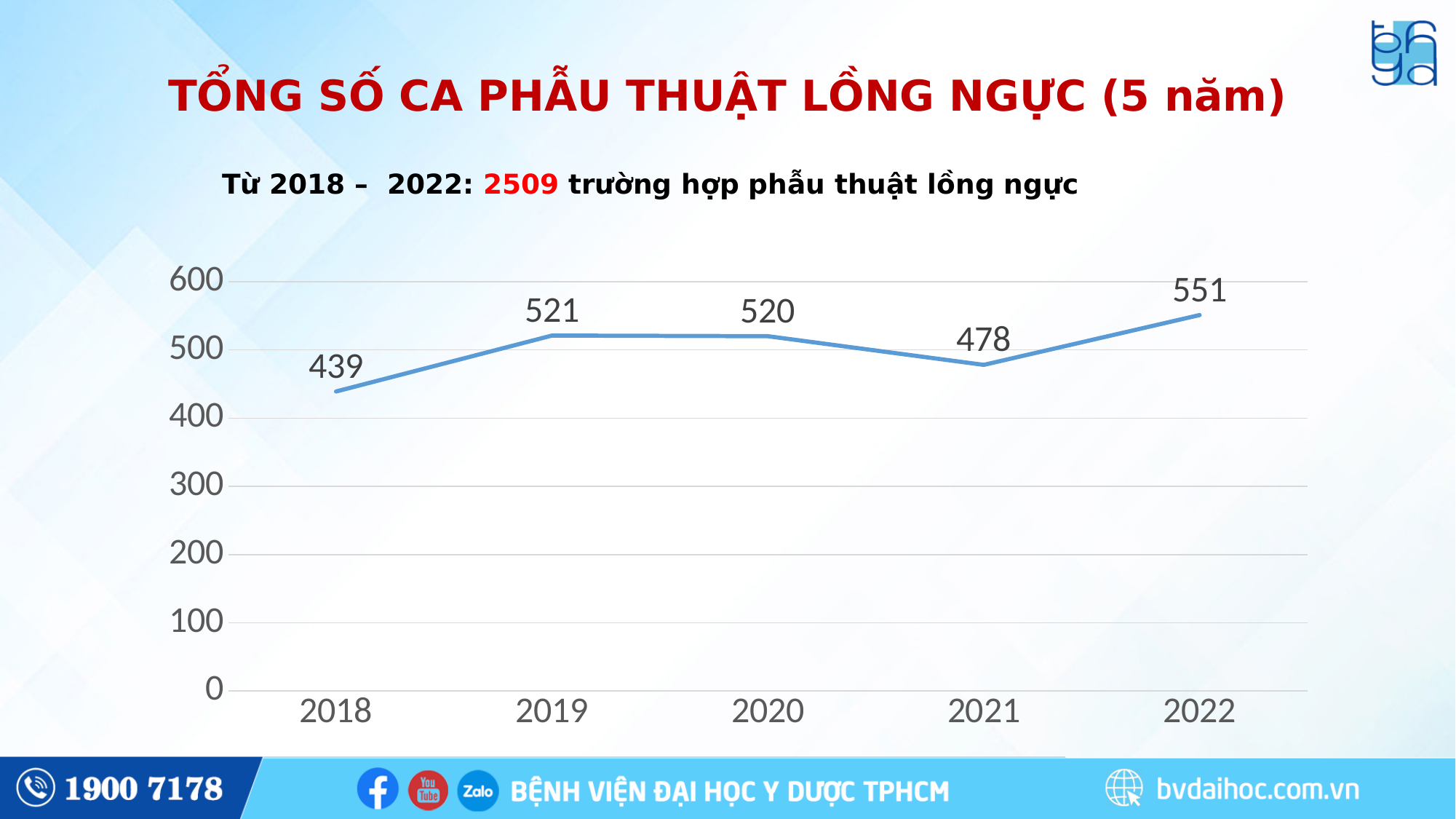

# TỔNG SỐ CA PHẪU THUẬT LỒNG NGỰC (5 năm)
Từ 2018 –  2022: 2509 trường hợp phẫu thuật lồng ngực

### Chart

| Category |  |
|---|---|
| 2018 | 439.0 |
| 2019 | 521.0 |
| 2020 | 520.0 |
| 2021 | 478.0 |
| 2022 | 551.0 |